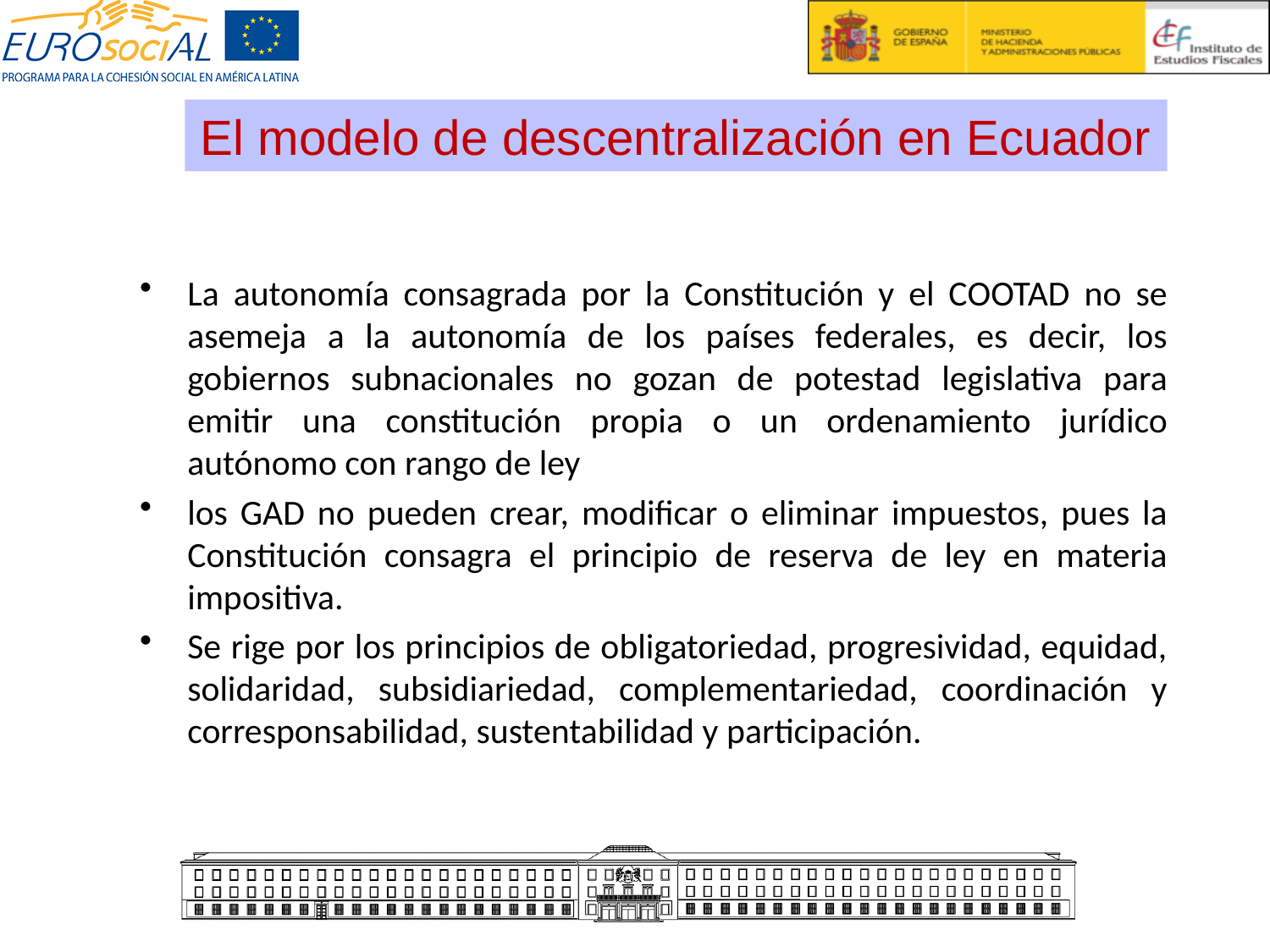

El modelo de descentralización en Ecuador
La autonomía consagrada por la Constitución y el COOTAD no se asemeja a la autonomía de los países federales, es decir, los gobiernos subnacionales no gozan de potestad legislativa para emitir una constitución propia o un ordenamiento jurídico autónomo con rango de ley
los GAD no pueden crear, modificar o eliminar impuestos, pues la Constitución consagra el principio de reserva de ley en materia impositiva.
Se rige por los principios de obligatoriedad, progresividad, equidad, solidaridad, subsidiariedad, complementariedad, coordinación y corresponsabilidad, sustentabilidad y participación.